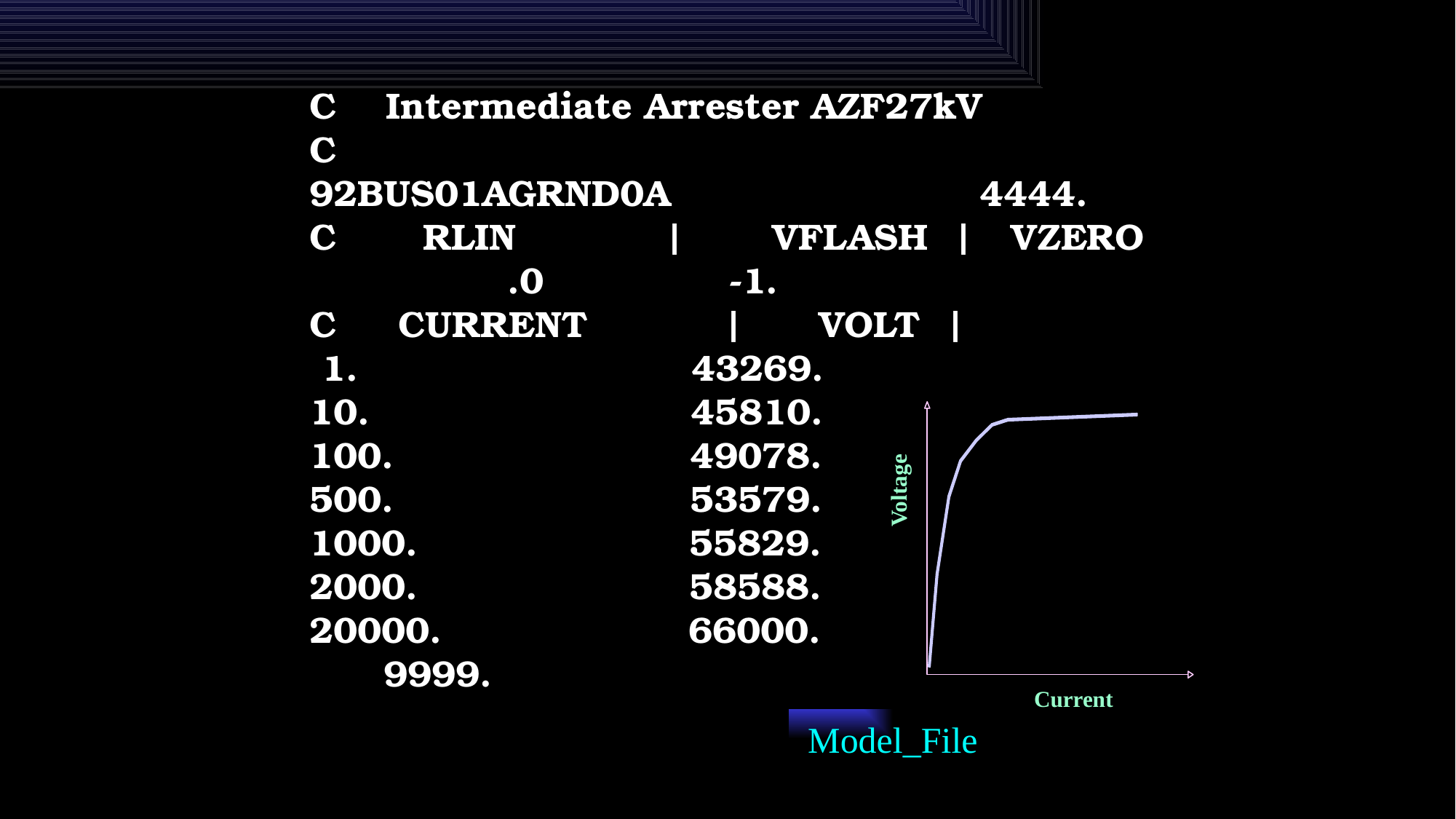

C    Intermediate Arrester AZF27kV
C
92BUS01AGRND0A                         4444.
C       RLIN            |       VFLASH  |   VZERO
                .0               -1.
C     CURRENT           |      VOLT  |
 1.                           43269.
10.                          45810.
100.                        49078.
500.                        53579.
1000.                      55829.
2000.                      58588.
20000.                    66000.
      9999.

Voltage
Current
Model_File